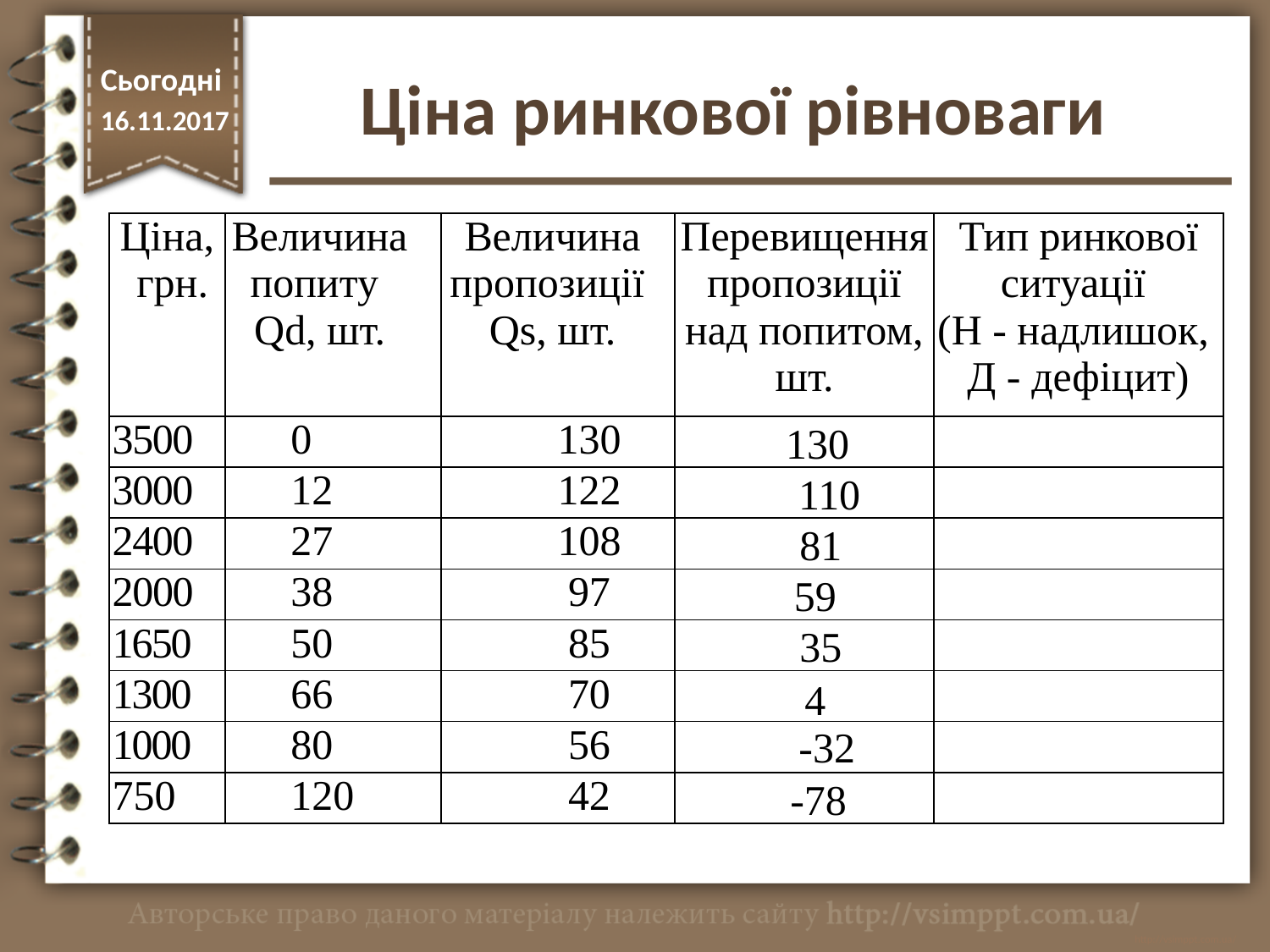

Сьогодні
Ціна ринкової рівноваги
16.11.2017
| Ціна, грн. | Величина попиту Qd, шт. | Величина пропозиції Qs, шт. | Перевищення пропозиції над попитом, шт. | Тип ринкової ситуації (Н - надлишок, Д - дефіцит) |
| --- | --- | --- | --- | --- |
| 3500 | 0 | 130 |  |  |
| 3000 | 12 | 122 |  |  |
| 2400 | 27 | 108 |  |  |
| 2000 | 38 | 97 |  |  |
| 1650 | 50 | 85 |  |  |
| 1300 | 66 | 70 |  |  |
| 1000 | 80 | 56 |  |  |
| 750 | 120 | 42 |  |  |
130
110
81
59
35
4
-32
-78
http://vsimppt.com.ua/